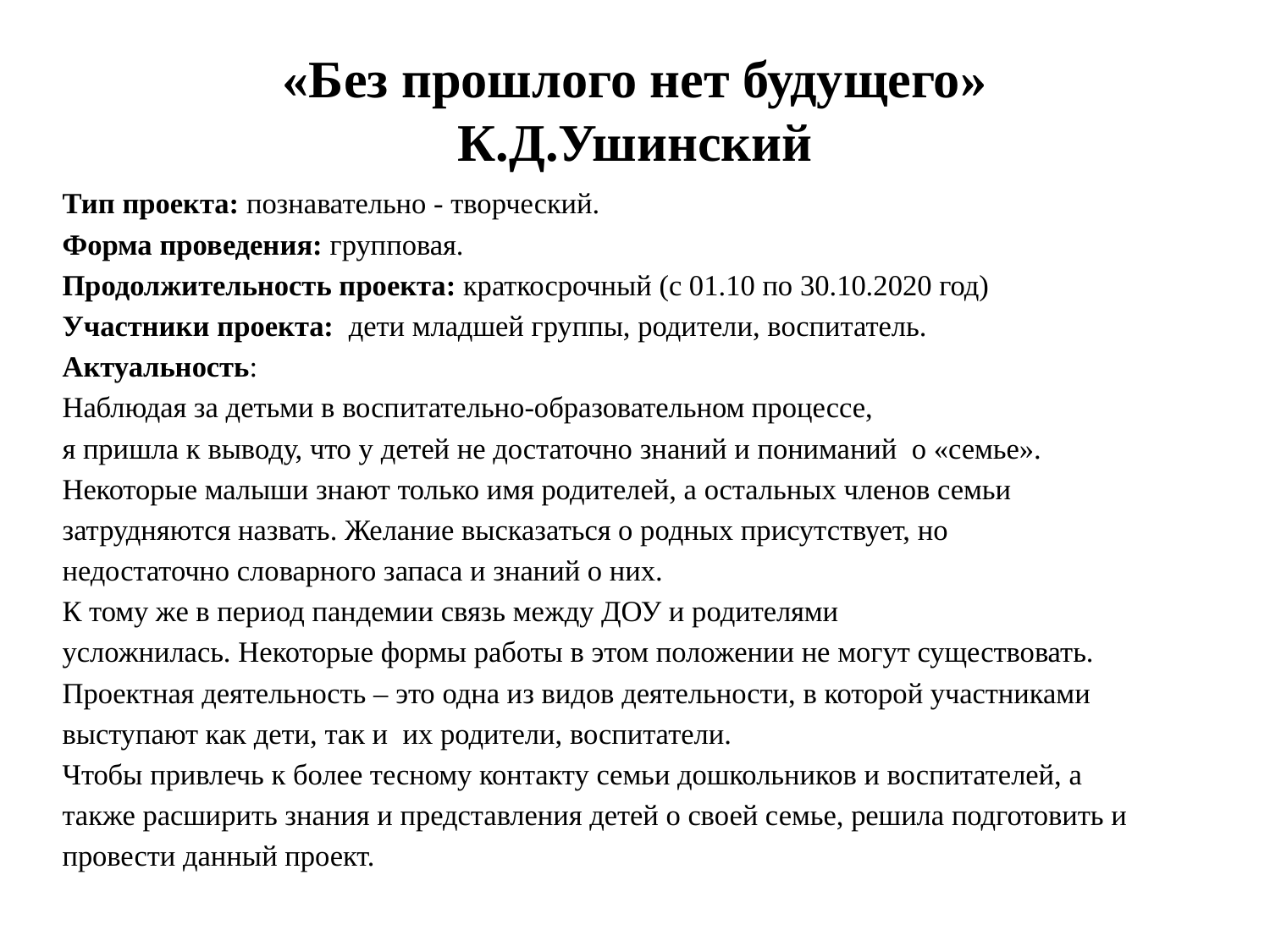

# «Без прошлого нет будущего» К.Д.Ушинский
Тип проекта: познавательно - творческий.
Форма проведения: групповая.
Продолжительность проекта: краткосрочный (с 01.10 по 30.10.2020 год)
Участники проекта:  дети младшей группы, родители, воспитатель.
Актуальность:
Наблюдая за детьми в воспитательно-образовательном процессе,
я пришла к выводу, что у детей не достаточно знаний и пониманий  о «семье».
Некоторые малыши знают только имя родителей, а остальных членов семьи
затрудняются назвать. Желание высказаться о родных присутствует, но
недостаточно словарного запаса и знаний о них.
К тому же в период пандемии связь между ДОУ и родителями
усложнилась. Некоторые формы работы в этом положении не могут существовать.
Проектная деятельность – это одна из видов деятельности, в которой участниками
выступают как дети, так и  их родители, воспитатели.
Чтобы привлечь к более тесному контакту семьи дошкольников и воспитателей, а
также расширить знания и представления детей о своей семье, решила подготовить и
провести данный проект.